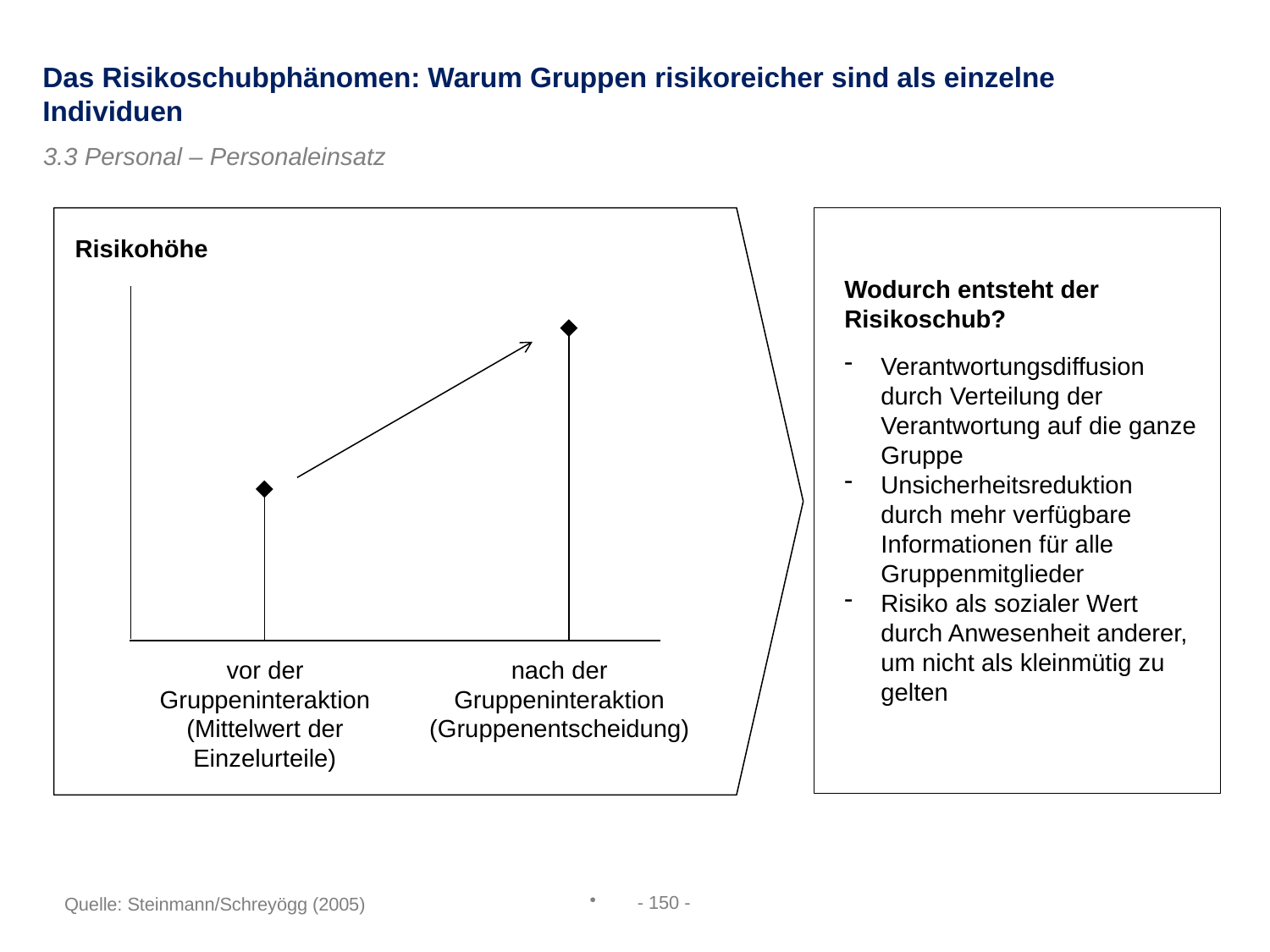

Das Risikoschubphänomen: Warum Gruppen risikoreicher sind als einzelne Individuen
3.3 Personal – Personaleinsatz

Risikohöhe
Wodurch entsteht der Risikoschub?
Verantwortungsdiffusion durch Verteilung der Verantwortung auf die ganze Gruppe
Unsicherheitsreduktion durch mehr verfügbare Informationen für alle Gruppenmitglieder
Risiko als sozialer Wert durch Anwesenheit anderer, um nicht als kleinmütig zu gelten
vor der Gruppeninteraktion (Mittelwert der Einzelurteile)
nach der Gruppeninteraktion (Gruppenentscheidung)
- 150 -
Quelle: Steinmann/Schreyögg (2005)